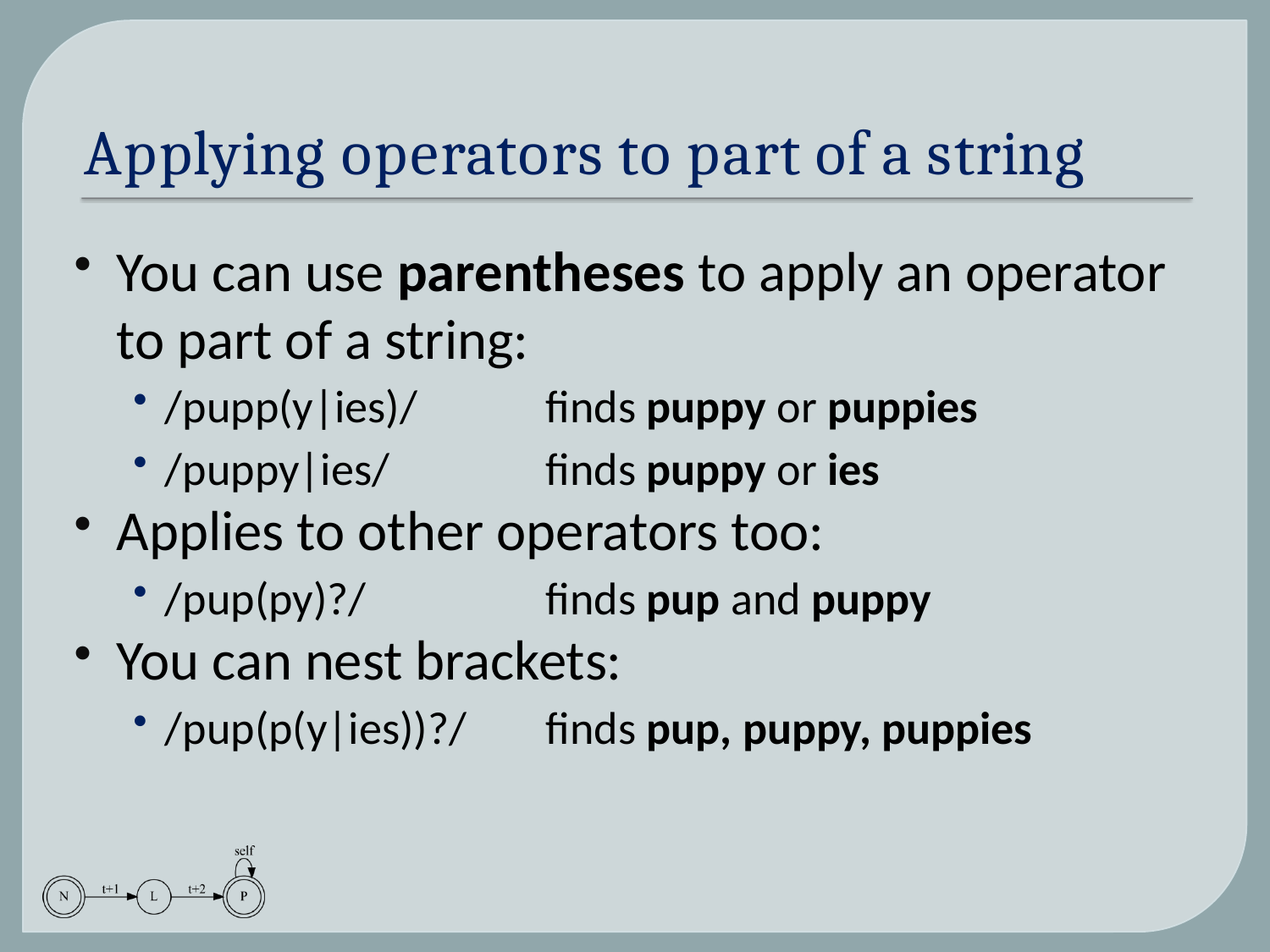

# Applying operators to part of a string
You can use parentheses to apply an operator to part of a string:
/pupp(y|ies)/		finds puppy or puppies
/puppy|ies/		finds puppy or ies
Applies to other operators too:
/pup(py)?/		finds pup and puppy
You can nest brackets:
/pup(p(y|ies))?/	finds pup, puppy, puppies